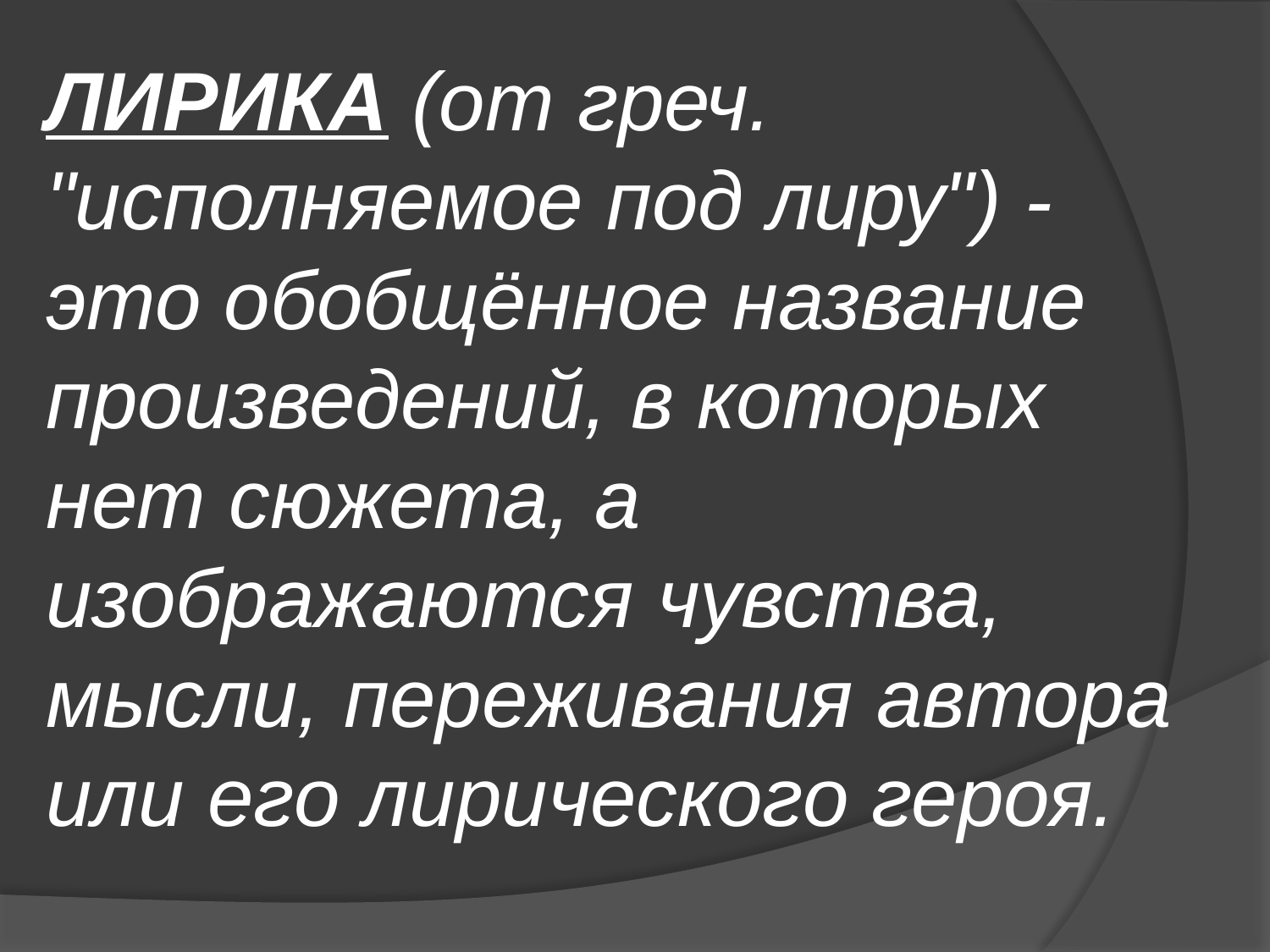

# ЛИРИКА (от греч. "исполняемое под лиру") - это обобщённое название произведений, в которых нет сюжета, а изображаются чувства, мысли, переживания автора или его лирического героя.